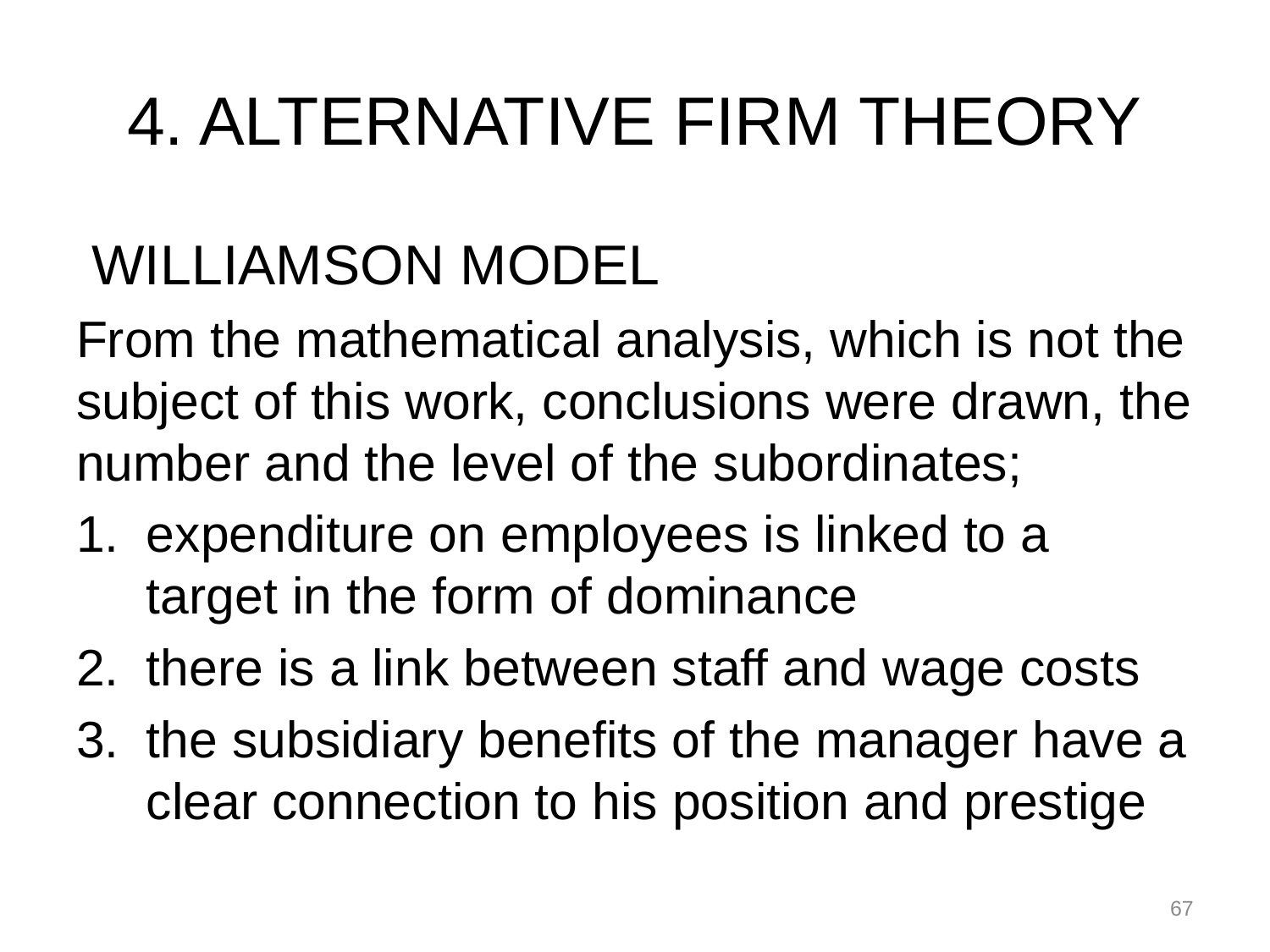

# 4. ALTERNATIVE FIRM THEORY
WILLIAMSON MODEL
From the mathematical analysis, which is not the subject of this work, conclusions were drawn, the number and the level of the subordinates;
expenditure on employees is linked to a target in the form of dominance
there is a link between staff and wage costs
the subsidiary benefits of the manager have a clear connection to his position and prestige
67